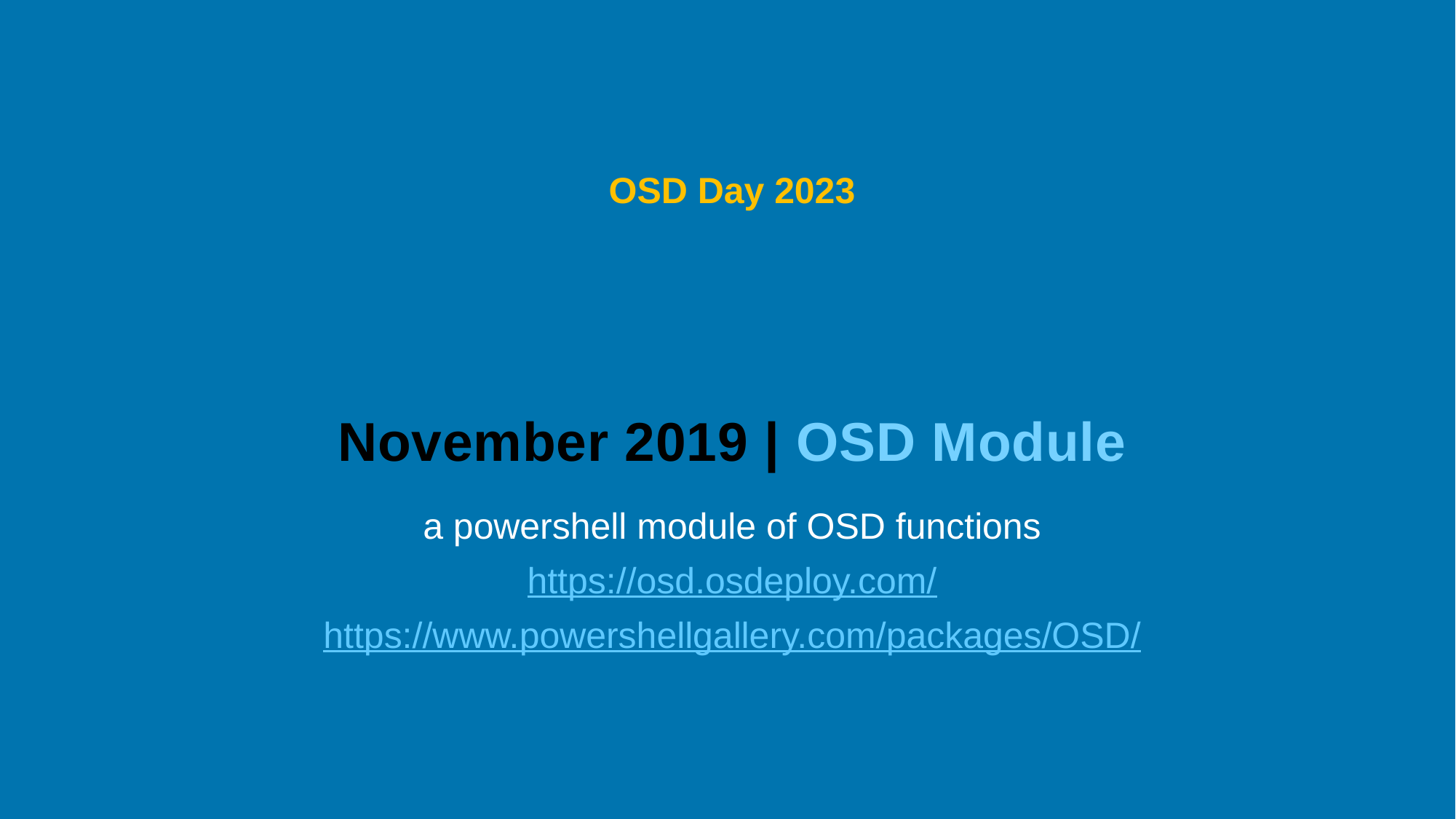

OSD Day 2023
# November 2019 | OSD Module
a powershell module of OSD functions
https://osd.osdeploy.com/
https://www.powershellgallery.com/packages/OSD/